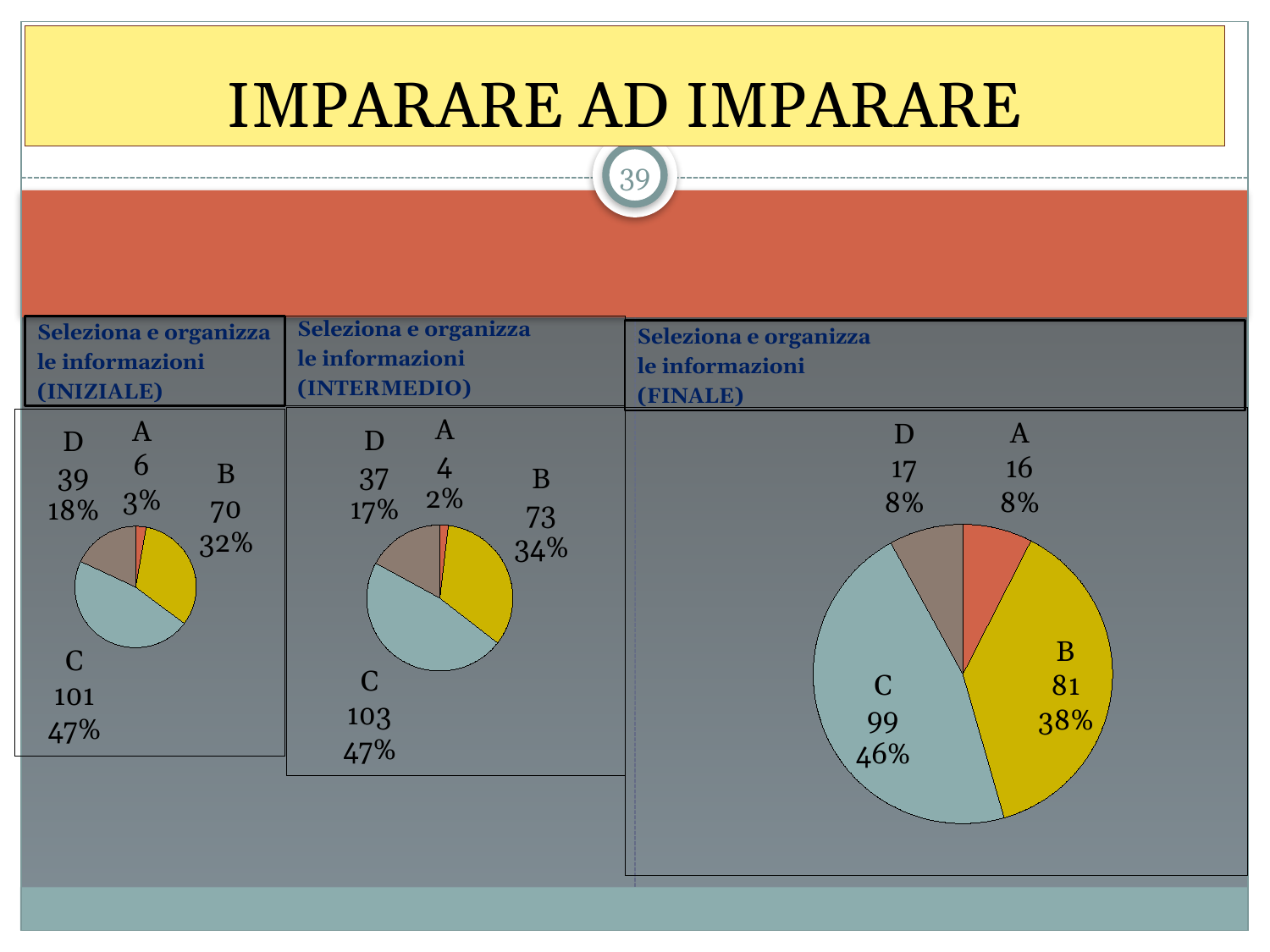

# IMPARARE AD IMPARARE
39
Seleziona e organizza
le informazioni
(INIZIALE)
Seleziona e organizza
le informazioni
(INTERMEDIO)
Seleziona e organizza
le informazioni
(FINALE)

### Chart

| Category | Vendite |
|---|---|
| A | 4.0 |
| B | 73.0 |
| C | 103.0 |
| D | 37.0 |

### Chart

| Category | Vendite |
|---|---|
| A | 16.0 |
| B | 81.0 |
| C | 99.0 |
| D | 17.0 |

### Chart

| Category | Vendite |
|---|---|
| A | 6.0 |
| B | 70.0 |
| C | 101.0 |
| D | 39.0 |